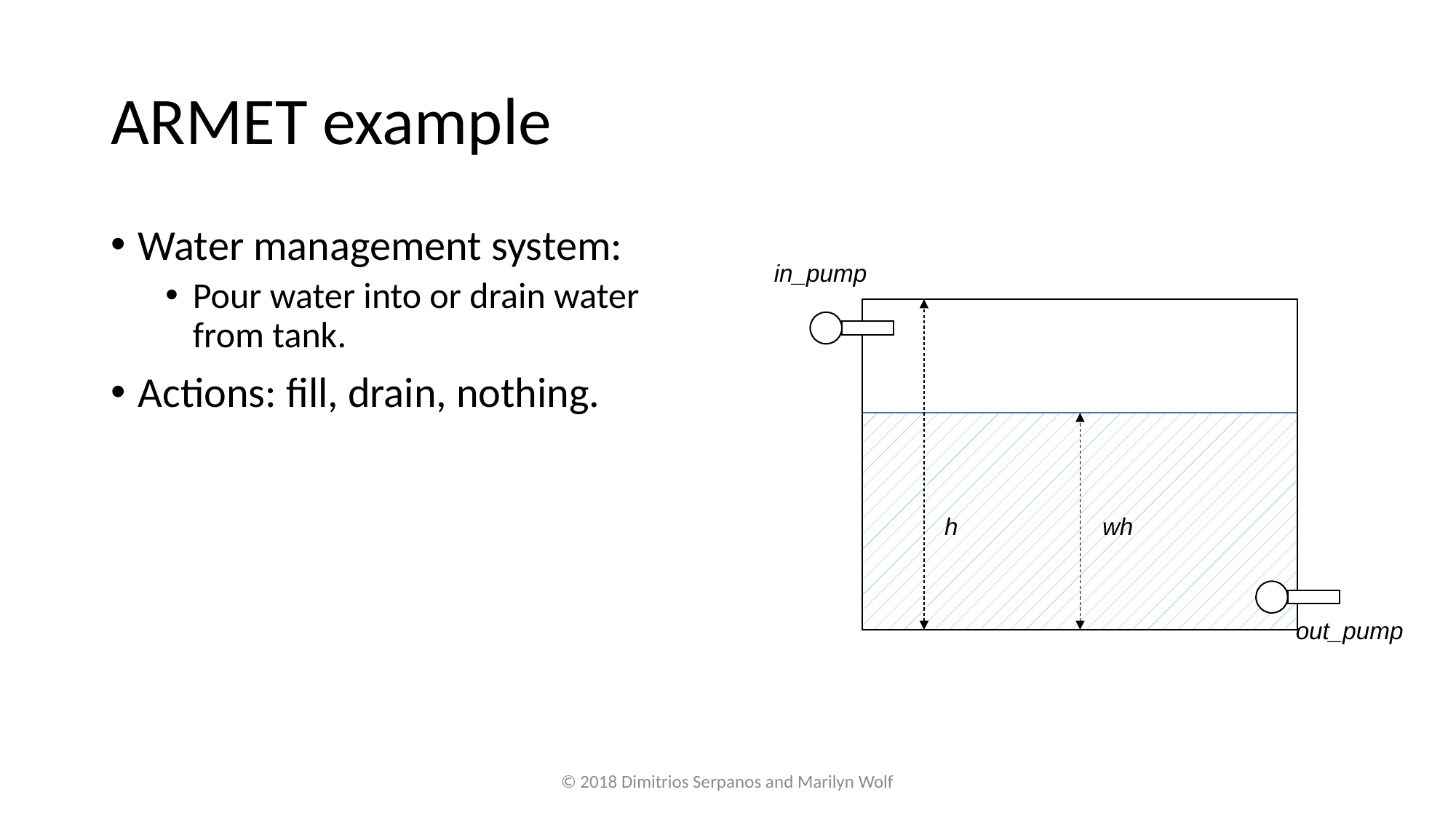

# ARMET example
Water management system:
Pour water into or drain water from tank.
Actions: fill, drain, nothing.
in_pump

h
wh

out_pump
© 2018 Dimitrios Serpanos and Marilyn Wolf